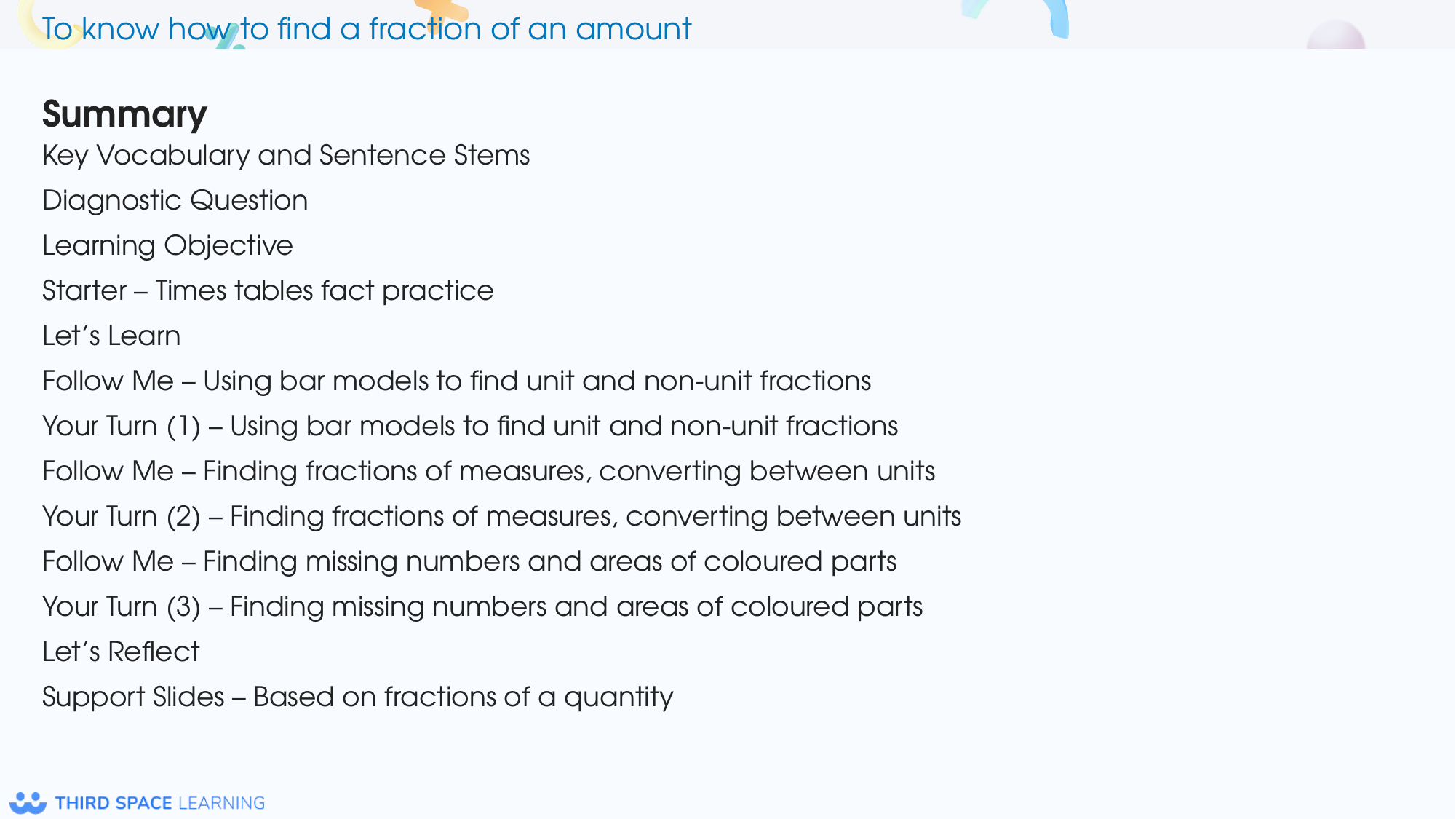

Summary
Key Vocabulary and Sentence Stems
Diagnostic Question
Learning Objective
Starter – Times tables fact practice
Let’s Learn
Follow Me – Using bar models to find unit and non-unit fractions
Your Turn (1) – Using bar models to find unit and non-unit fractions
Follow Me – Finding fractions of measures, converting between units
Your Turn (2) – Finding fractions of measures, converting between units
Follow Me – Finding missing numbers and areas of coloured parts
Your Turn (3) – Finding missing numbers and areas of coloured parts
Let’s Reflect
Support Slides – Based on fractions of a quantity